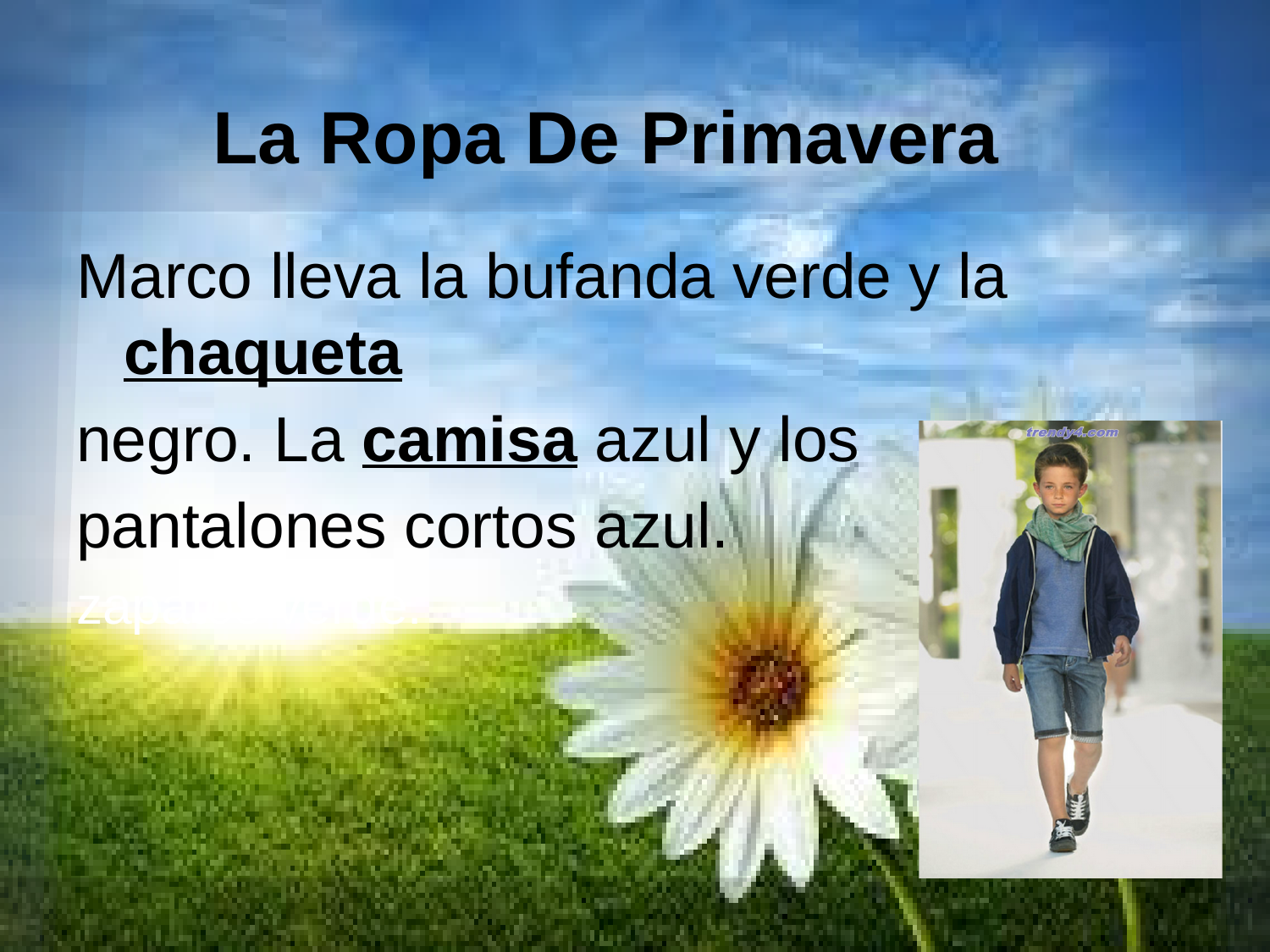

# La Ropa De Primavera
Marco lleva la bufanda verde y la chaqueta
negro. La camisa azul y los
pantalones cortos azul.
zapatos verde.